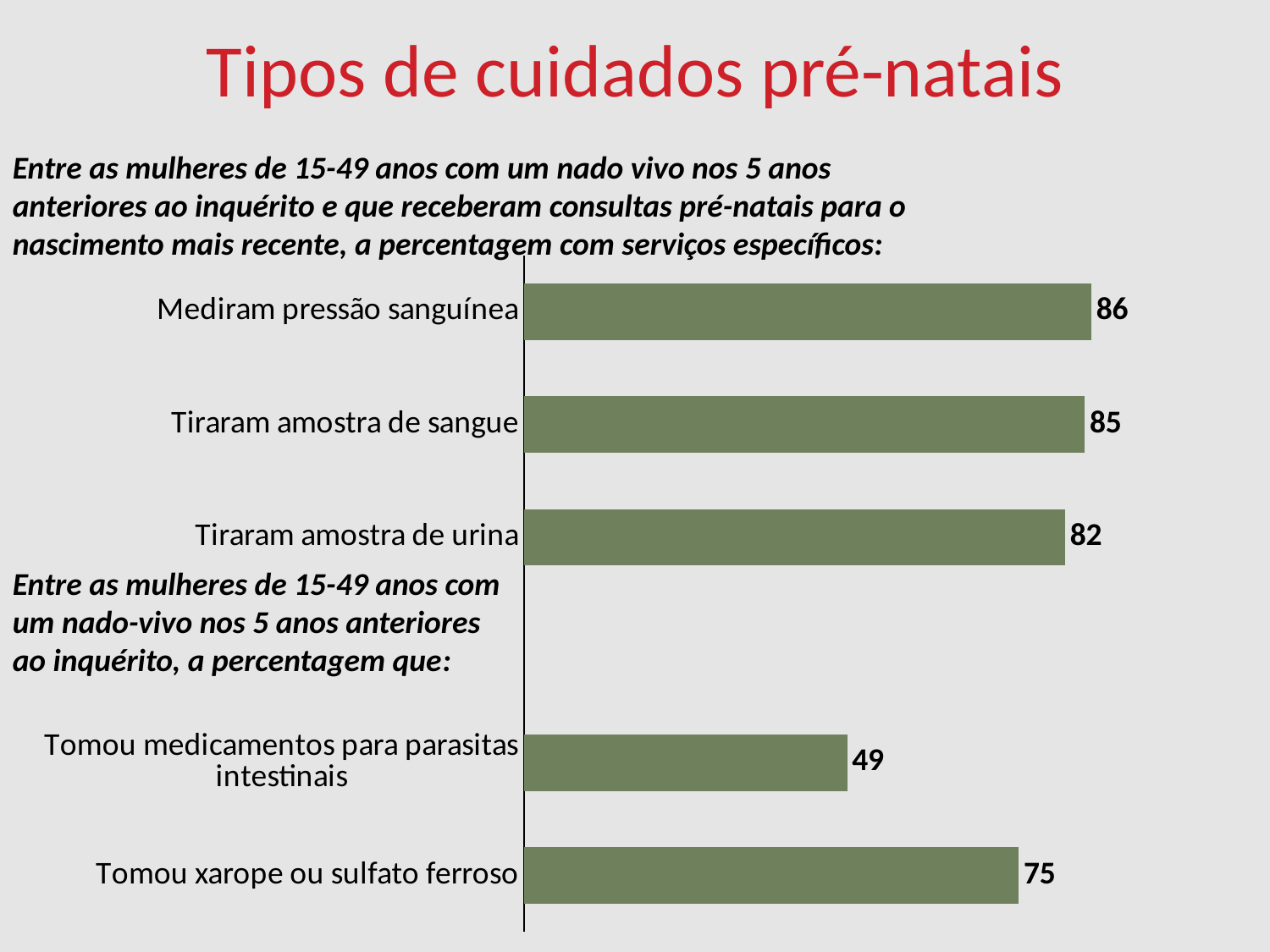

Tipos de cuidados pré-natais
Entre as mulheres de 15-49 anos com um nado vivo nos 5 anos anteriores ao inquérito e que receberam consultas pré-natais para o nascimento mais recente, a percentagem com serviços específicos:

### Chart

| Category | Column1 |
|---|---|
| Tomou xarope ou sulfato ferroso | 75.0 |
| Tomou medicamentos para parasitas intestinais | 49.0 |
|  | None |
| Tiraram amostra de urina | 82.0 |
| Tiraram amostra de sangue | 85.0 |
| Mediram pressão sanguínea | 86.0 |
Entre as mulheres de 15-49 anos com um nado-vivo nos 5 anos anteriores ao inquérito, a percentagem que: